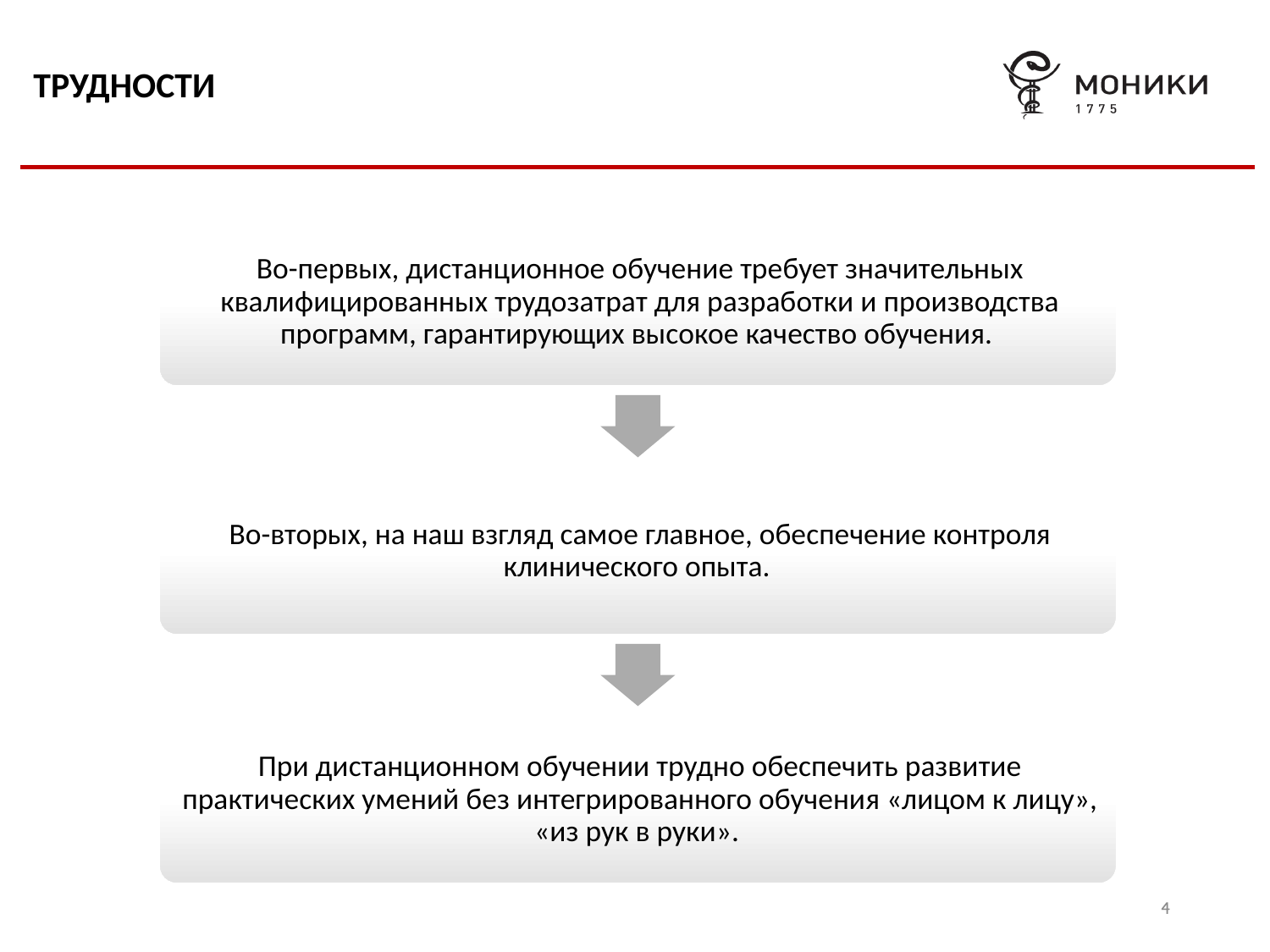

# ТРУДНОСТИ

Во-первых, дистанционное обучение требует значительных квалифицированных трудозатрат для разработки и производства программ, гарантирующих высокое качество обучения.

Во-вторых, на наш взгляд самое главное, обеспечение контроля клинического опыта.

При дистанционном обучении трудно обеспечить развитие практических умений без интегрированного обучения «лицом к лицу», «из рук в руки».
4